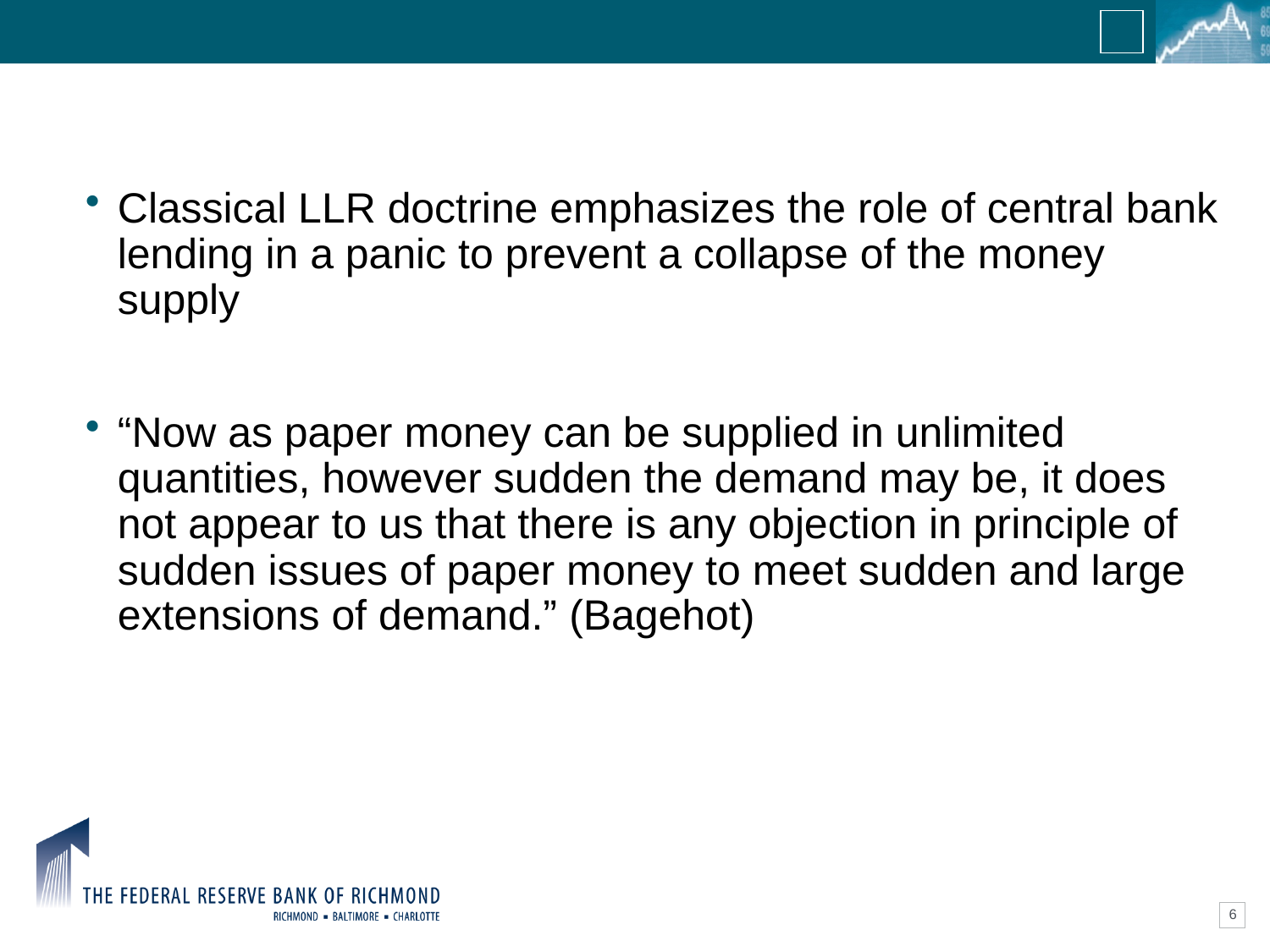

#
Classical LLR doctrine emphasizes the role of central bank lending in a panic to prevent a collapse of the money supply

“Now as paper money can be supplied in unlimited quantities, however sudden the demand may be, it does not appear to us that there is any objection in principle of sudden issues of paper money to meet sudden and large extensions of demand.” (Bagehot)

6